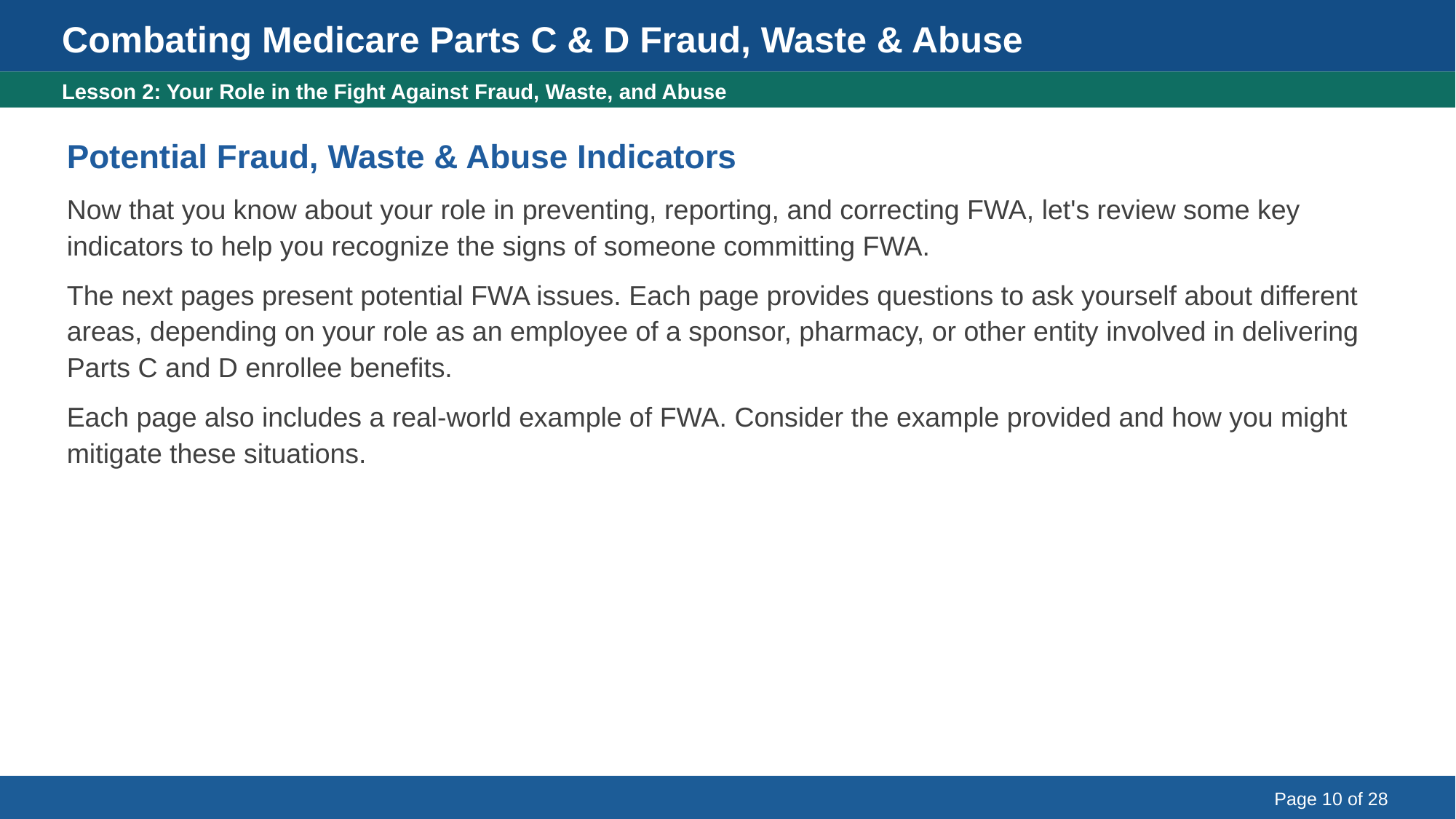

Combating Medicare Parts C & D Fraud, Waste & Abuse
Potential Fraud, Waste & Abuse Indicators

Lesson 2: Your Role in the Fight Against Fraud, Waste, and Abuse
Potential Fraud, Waste & Abuse Indicators
Now that you know about your role in preventing, reporting, and correcting FWA, let's review some key indicators to help you recognize the signs of someone committing FWA.
The next pages present potential FWA issues. Each page provides questions to ask yourself about different areas, depending on your role as an employee of a sponsor, pharmacy, or other entity involved in delivering Parts C and D enrollee benefits.
Each page also includes a real-world example of FWA. Consider the example provided and how you might mitigate these situations.

Page 10 of 28